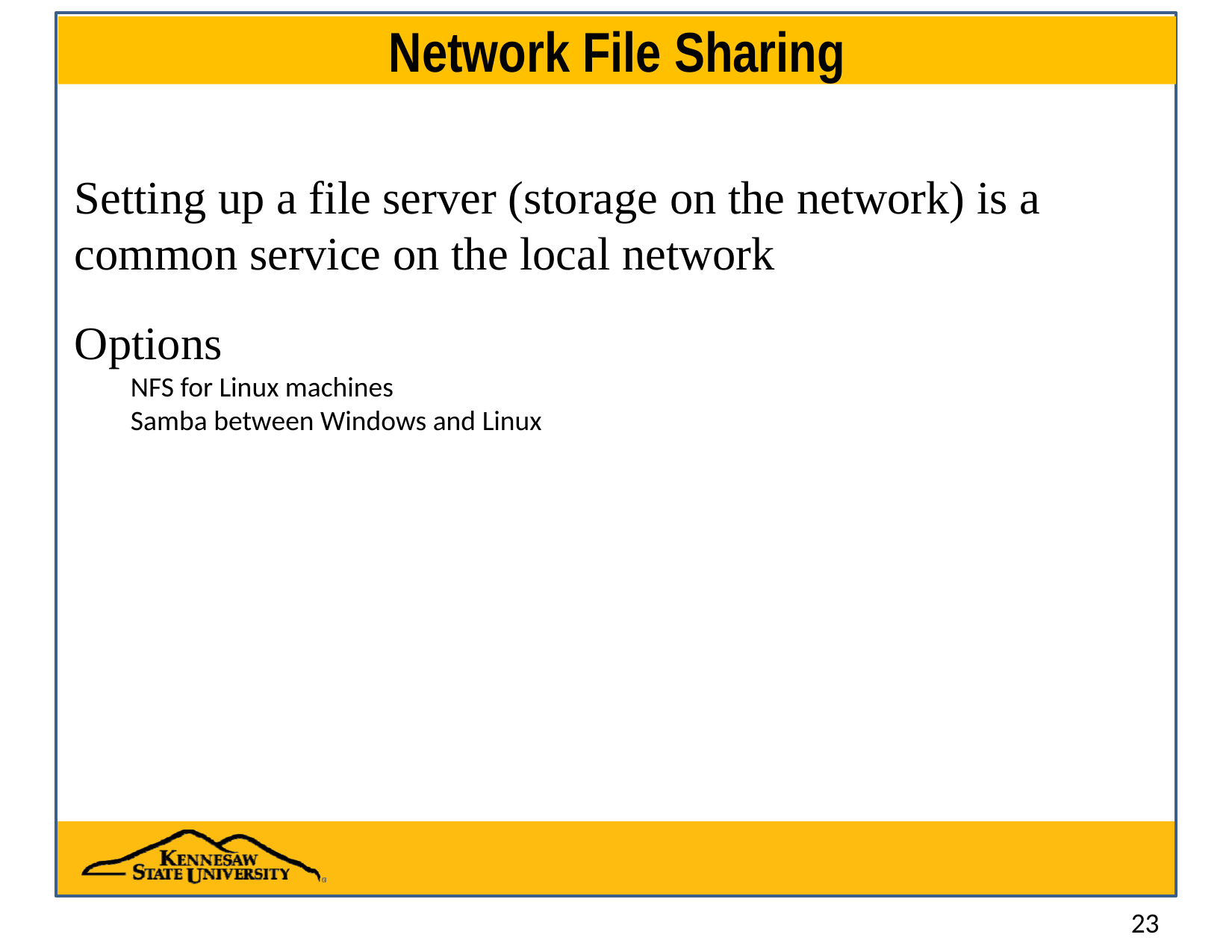

# Network File Sharing
Setting up a file server (storage on the network) is a common service on the local network

Options
NFS for Linux machines
Samba between Windows and Linux